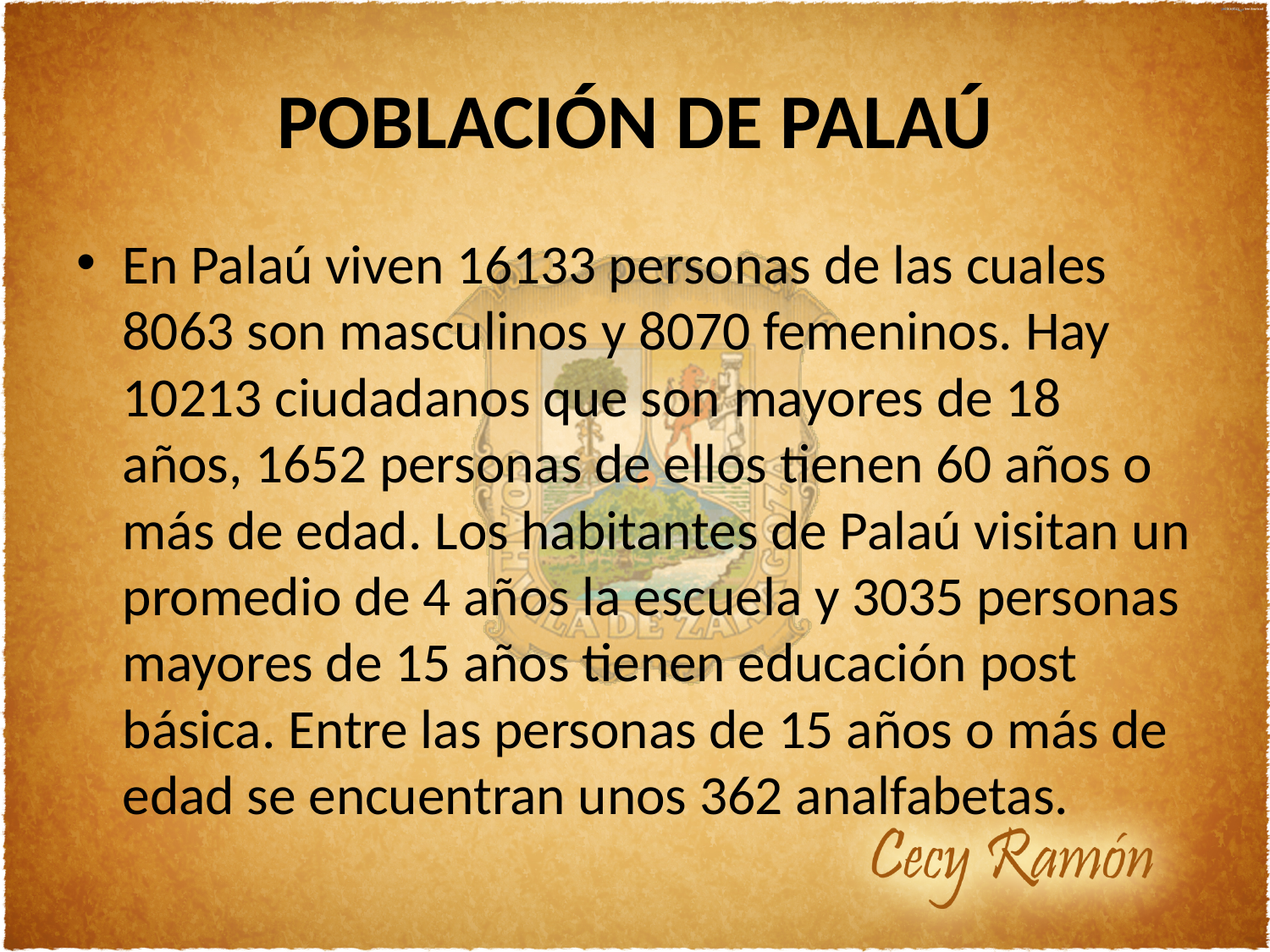

# POBLACIÓN DE PALAÚ
En Palaú viven 16133 personas de las cuales 8063 son masculinos y 8070 femeninos. Hay 10213 ciudadanos que son mayores de 18 años, 1652 personas de ellos tienen 60 años o más de edad. Los habitantes de Palaú visitan un promedio de 4 años la escuela y 3035 personas mayores de 15 años tienen educación post básica. Entre las personas de 15 años o más de edad se encuentran unos 362 analfabetas.